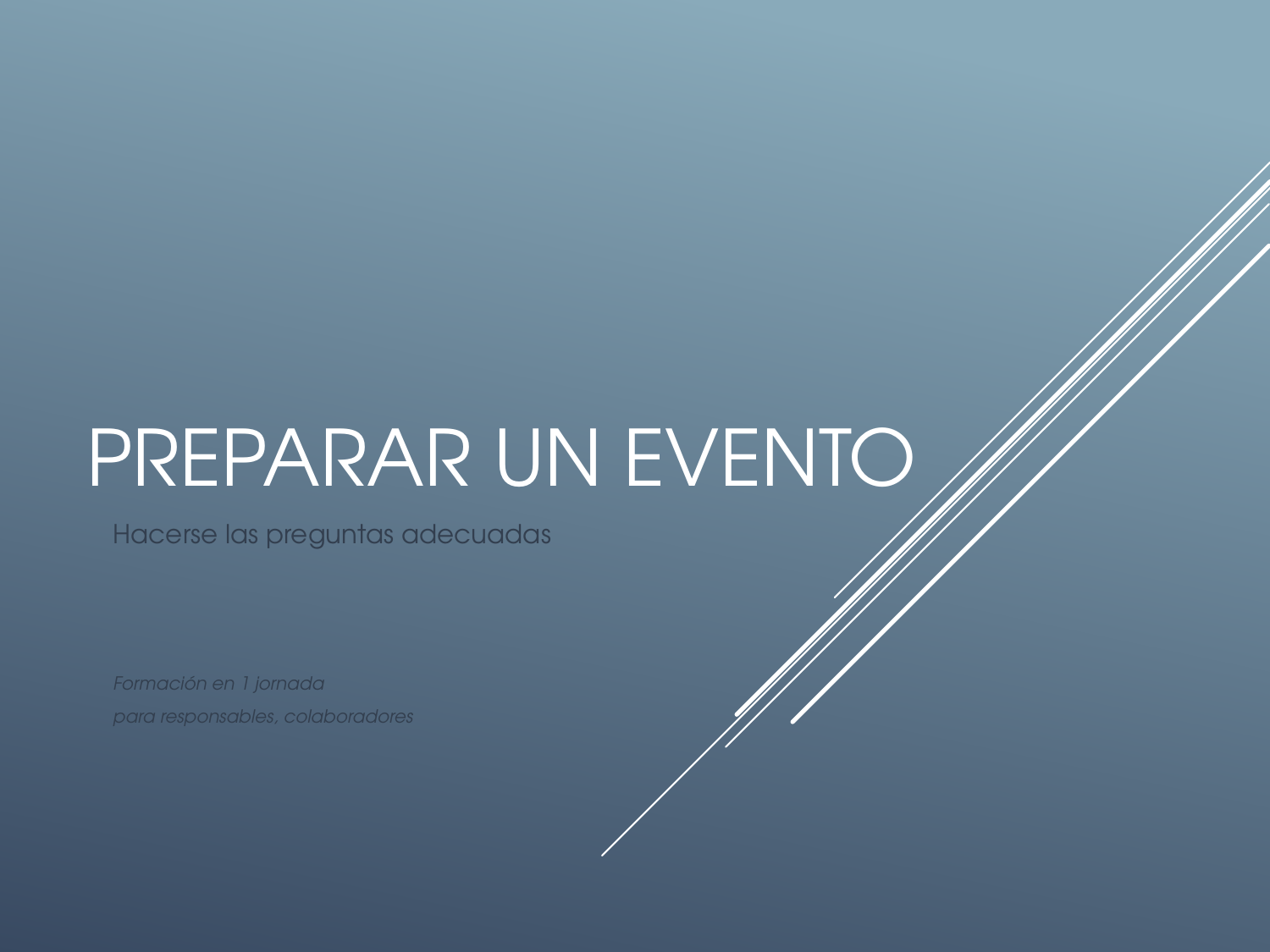

# Preparar un evento
Hacerse las preguntas adecuadas

Formación en 1 jornada
para responsables, colaboradores